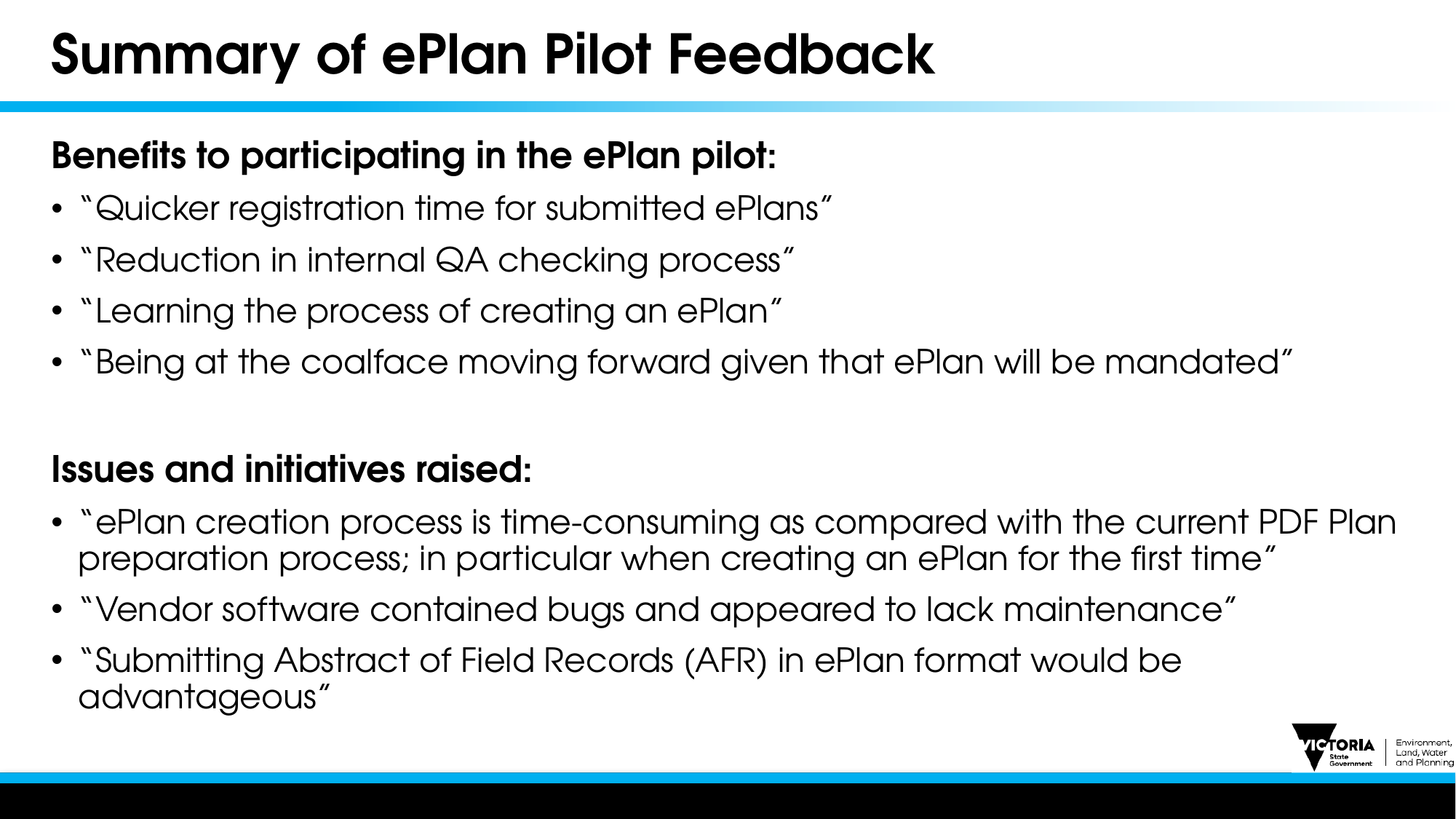

# Summary of ePlan Pilot Feedback
Benefits to participating in the ePlan pilot:
“Quicker registration time for submitted ePlans”
“Reduction in internal QA checking process”
“Learning the process of creating an ePlan”
“Being at the coalface moving forward given that ePlan will be mandated”

Issues and initiatives raised:
“ePlan creation process is time-consuming as compared with the current PDF Plan preparation process; in particular when creating an ePlan for the first time”
“Vendor software contained bugs and appeared to lack maintenance”
“Submitting Abstract of Field Records (AFR) in ePlan format would be advantageous”